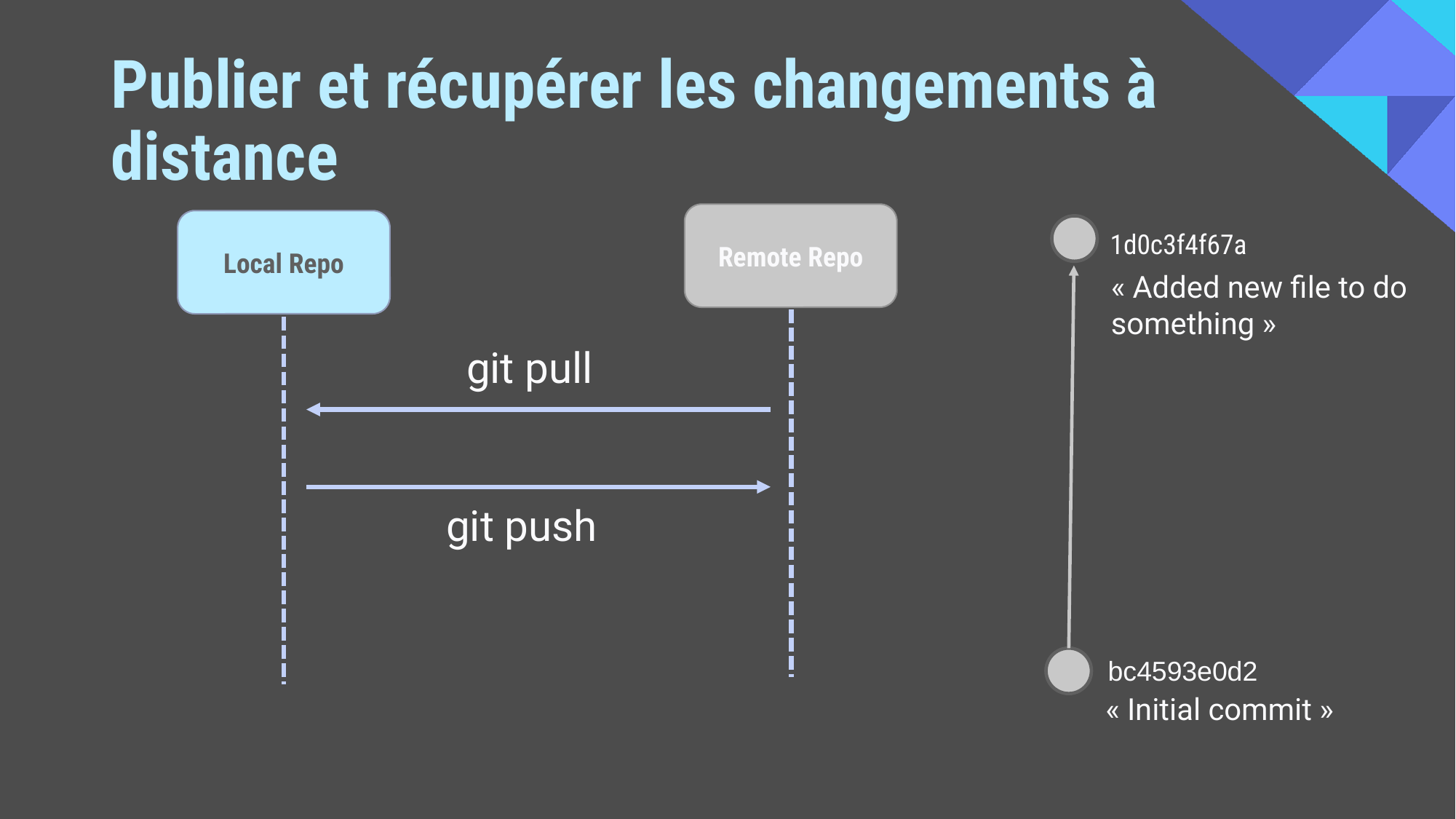

# Publier et récupérer les changements à distance
Remote Repo
Local Repo

1d0c3f4f67a
« Added new file to do something »
git pull
git push
bc4593e0d2
« Initial commit »